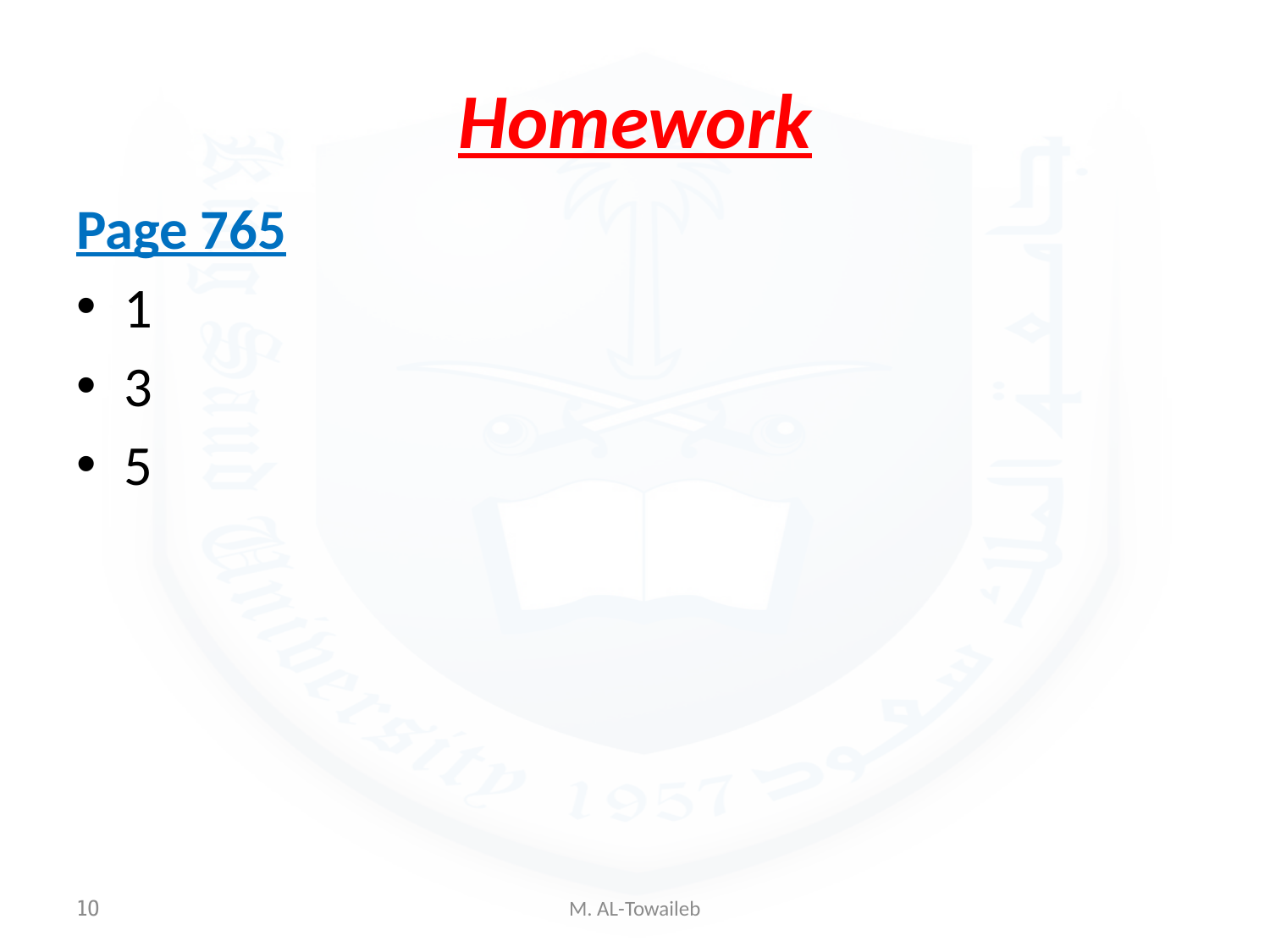

# Homework
Page 765
1
3
5
10
M. AL-Towaileb